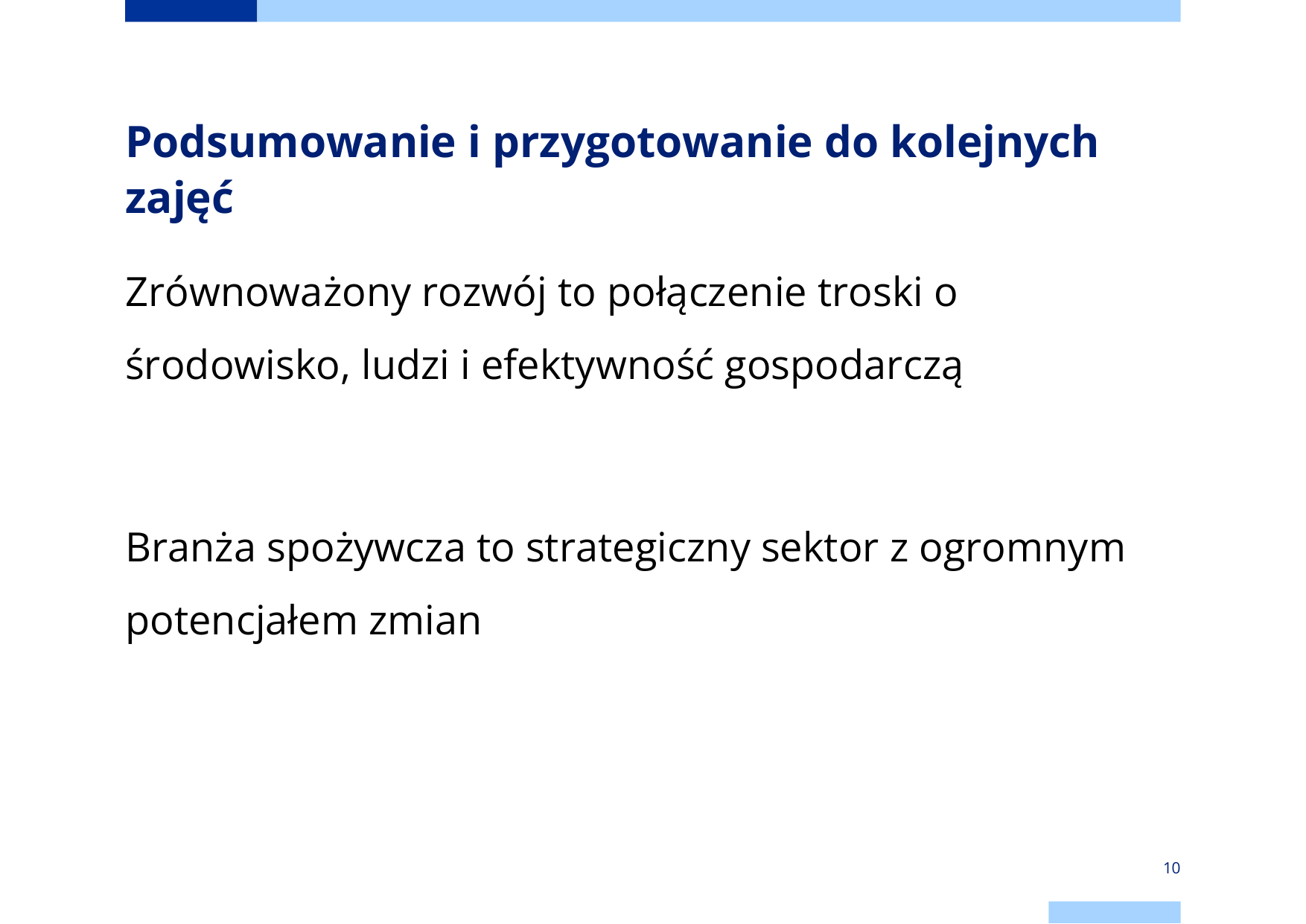

# Podsumowanie i przygotowanie do kolejnych zajęć
Zrównoważony rozwój to połączenie troski o środowisko, ludzi i efektywność gospodarczą

Branża spożywcza to strategiczny sektor z ogromnym potencjałem zmian

10